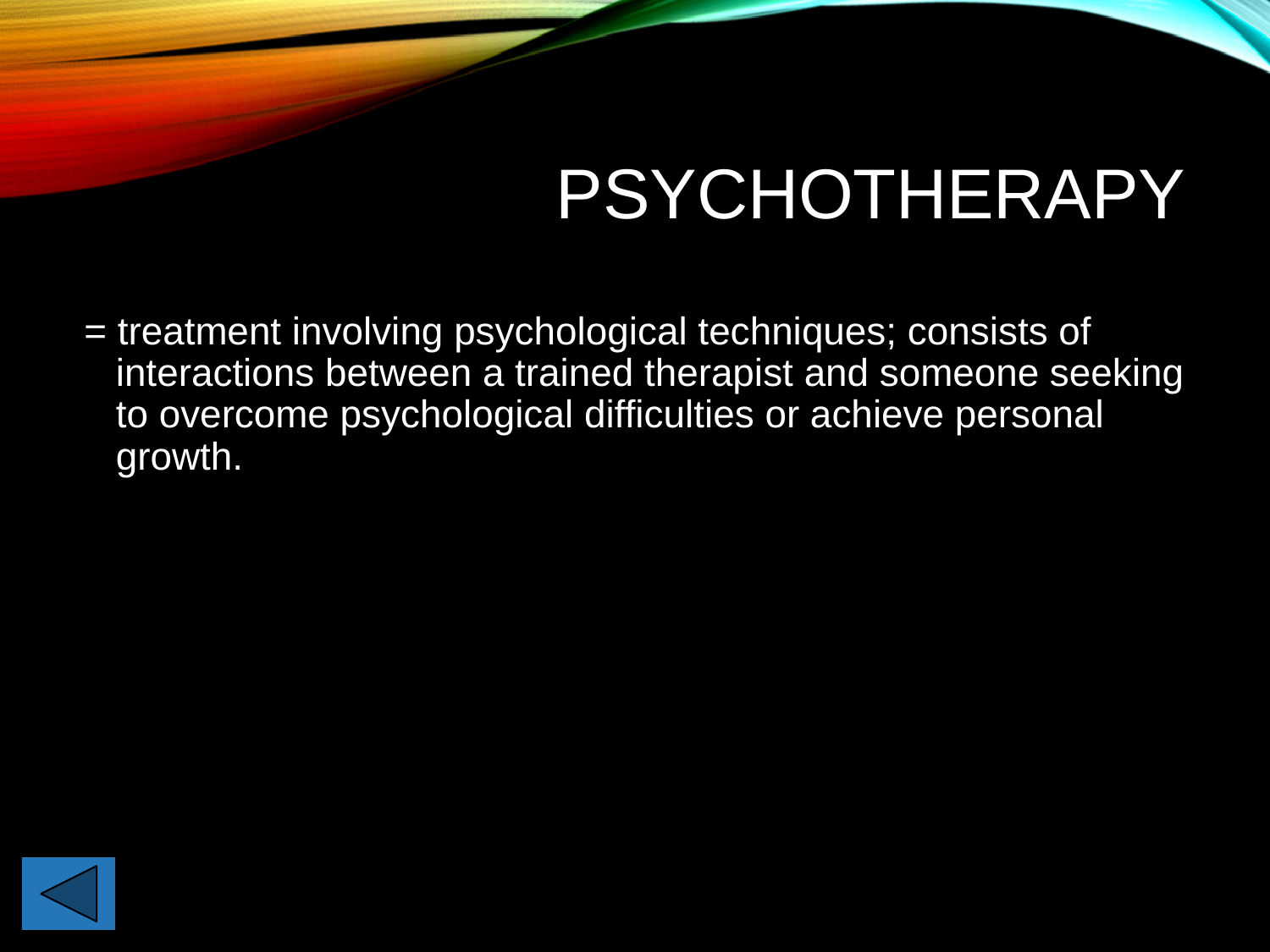

# Psychotherapy
= treatment involving psychological techniques; consists of interactions between a trained therapist and someone seeking to overcome psychological difficulties or achieve personal growth.